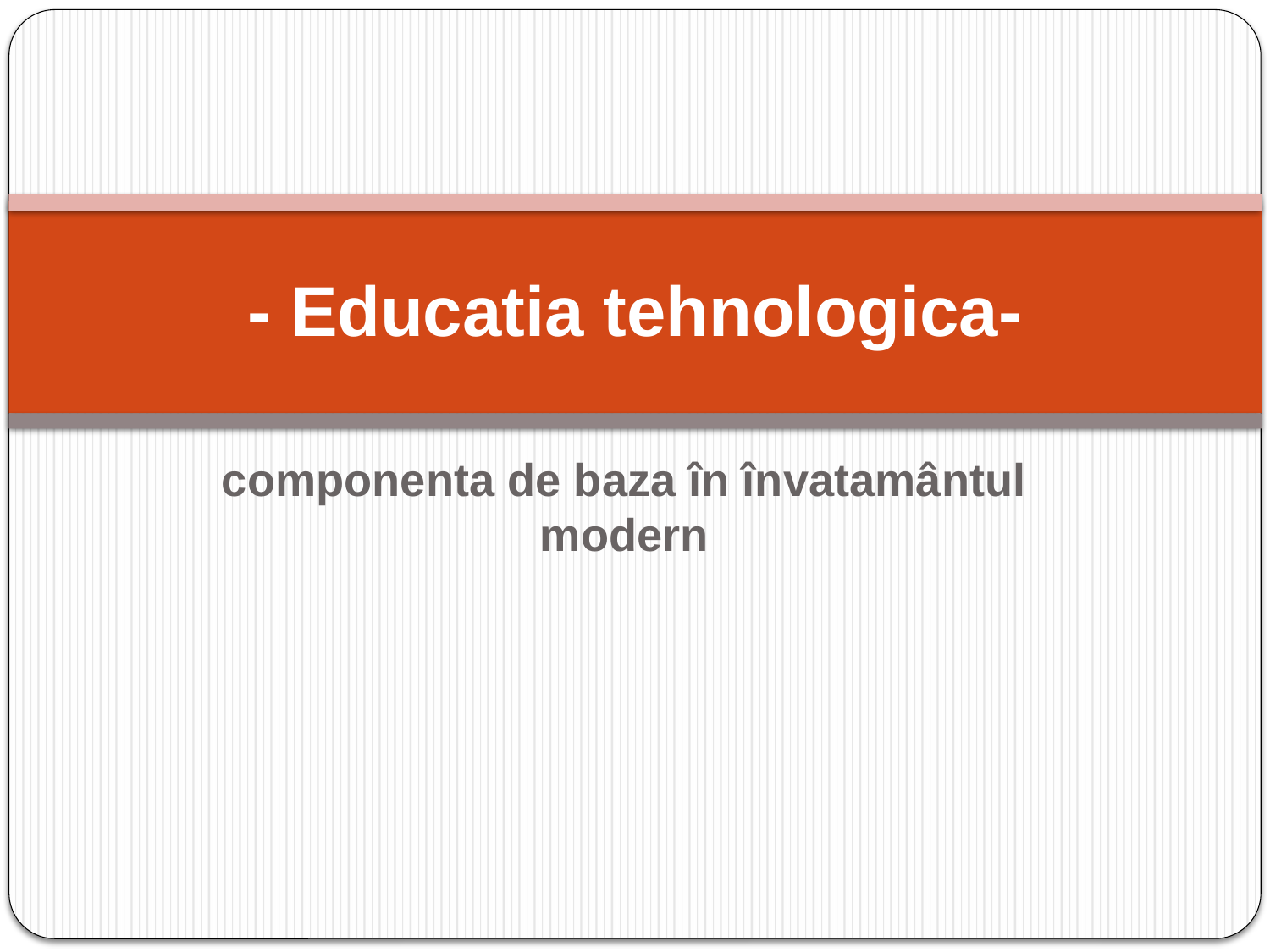

# - Educatia tehnologica-
componenta de baza în învatamântul modern